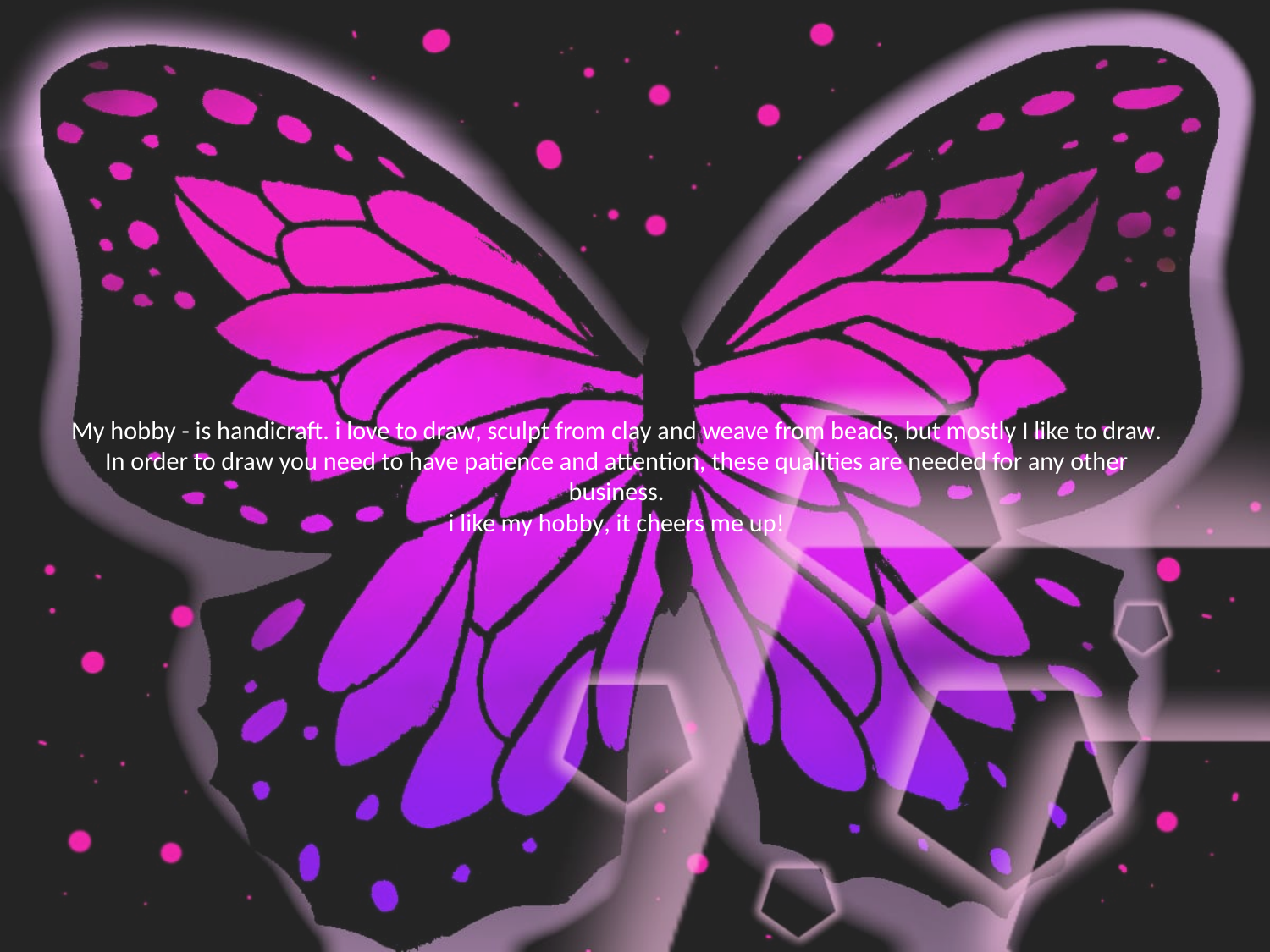

# My hobby - is handicraft. i love to draw, sculpt from clay and weave from beads, but mostly I like to draw. In order to draw you need to have patience and attention, these qualities are needed for any other business. i like my hobby, it cheers me up!